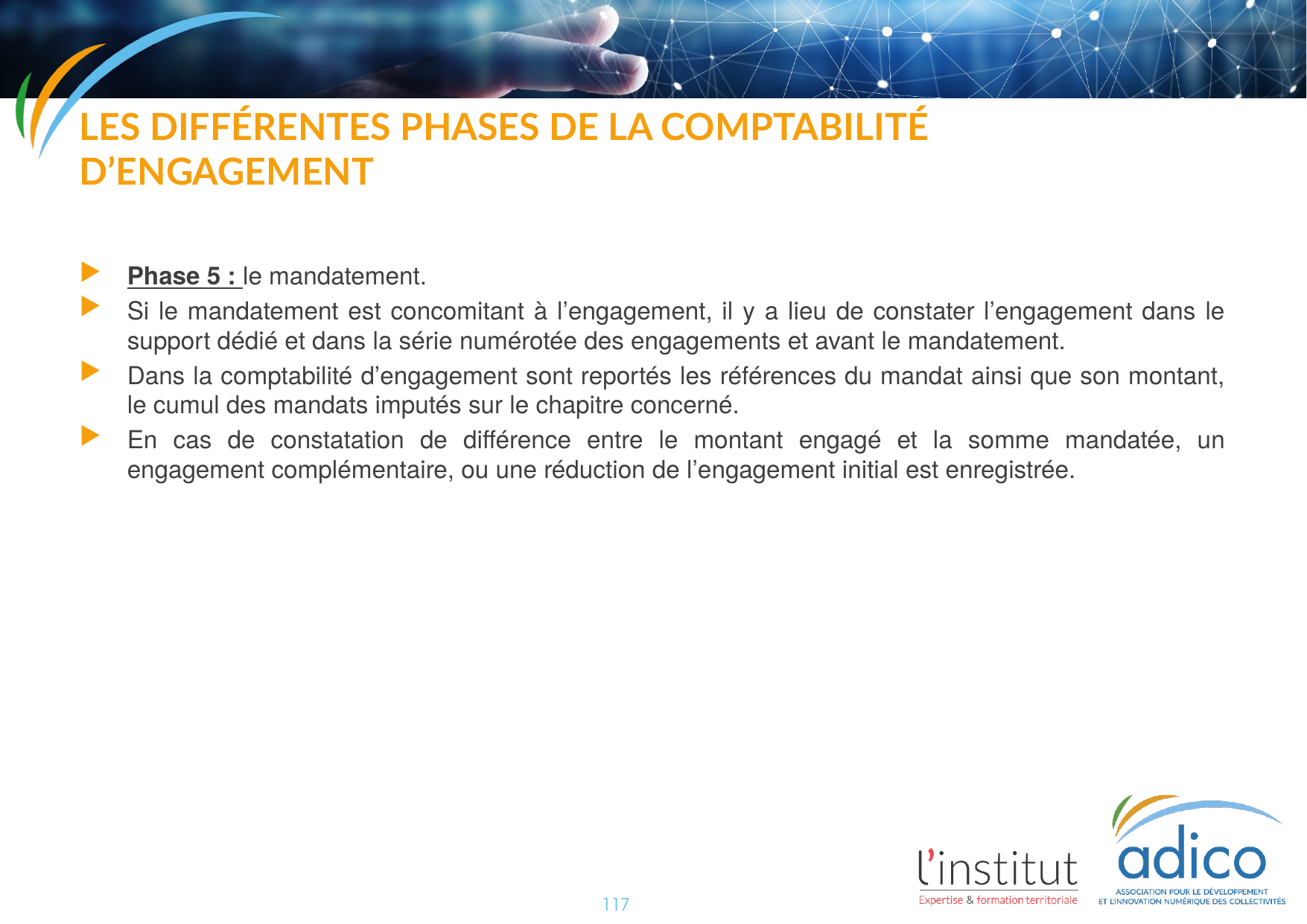

# Les différentes phases de la comptabilité d’engagement
Phase 5 : le mandatement.
Si le mandatement est concomitant à l’engagement, il y a lieu de constater l’engagement dans le support dédié et dans la série numérotée des engagements et avant le mandatement.
Dans la comptabilité d’engagement sont reportés les références du mandat ainsi que son montant, le cumul des mandats imputés sur le chapitre concerné.
En cas de constatation de différence entre le montant engagé et la somme mandatée, un engagement complémentaire, ou une réduction de l’engagement initial est enregistrée.